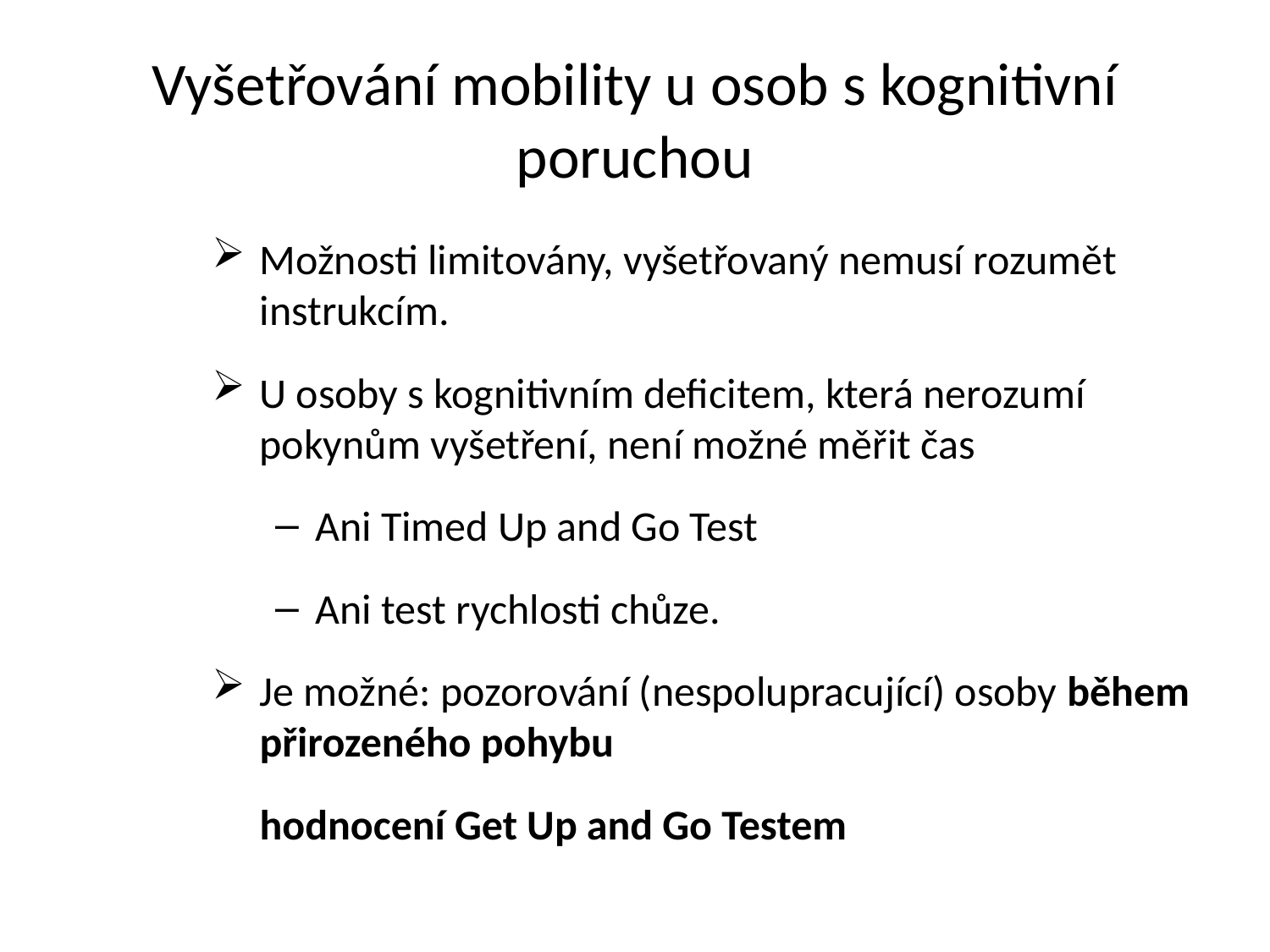

# Vyšetřování mobility u osob s kognitivní poruchou
Možnosti limitovány, vyšetřovaný nemusí rozumět instrukcím.
U osoby s kognitivním deficitem, která nerozumí pokynům vyšetření, není možné měřit čas
Ani Timed Up and Go Test
Ani test rychlosti chůze.
Je možné: pozorování (nespolupracující) osoby během přirozeného pohybu
	hodnocení Get Up and Go Testem